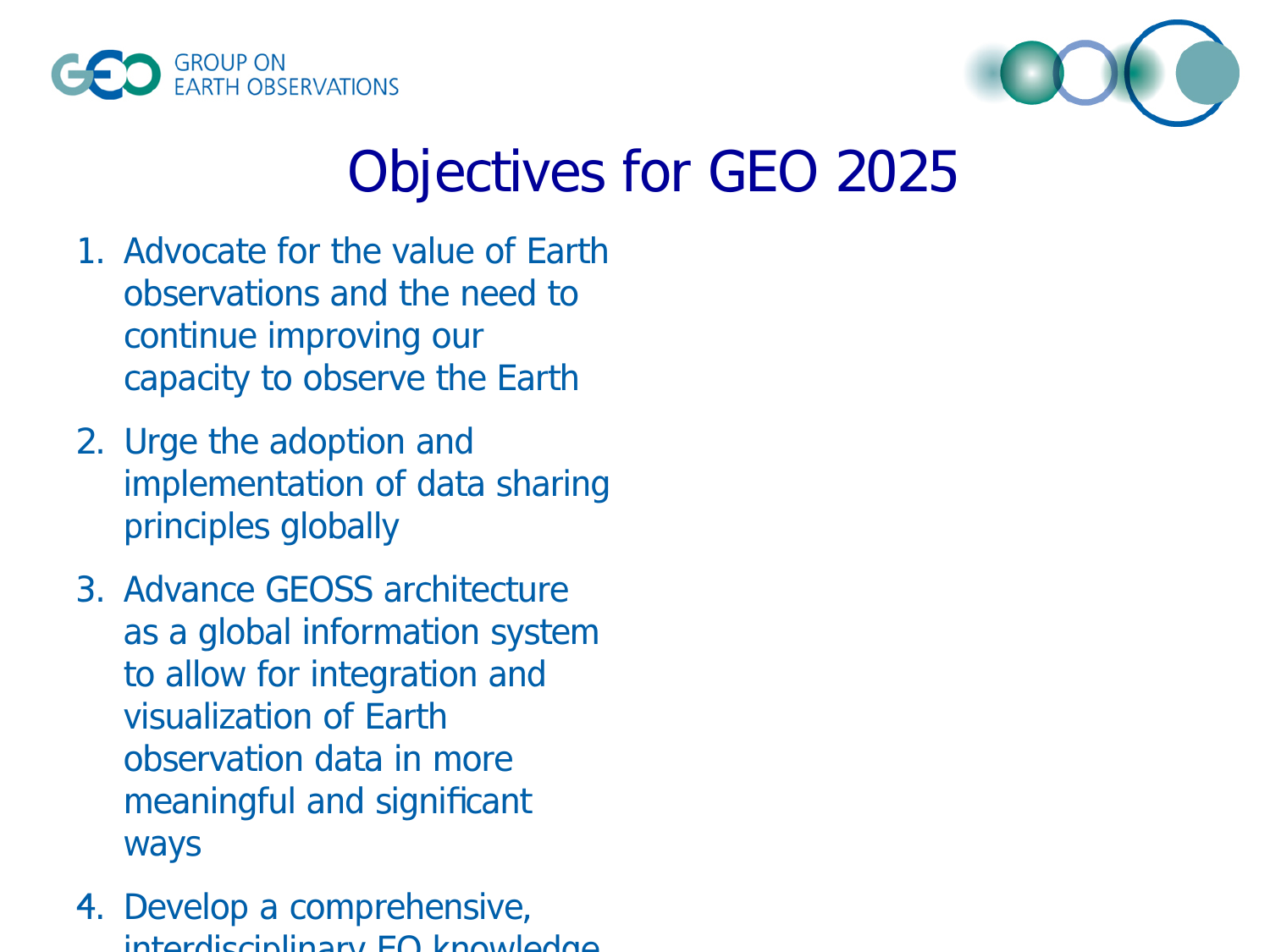

Advocate for the value of Earth observations and the need to continue improving our capacity to observe the Earth
Urge the adoption and implementation of data sharing principles globally
Advance GEOSS architecture as a global information system to allow for integration and visualization of Earth observation data in more meaningful and significant ways
Develop a comprehensive, interdisciplinary EO knowledge base […] to define clearly the observations needed for all disciplines, and facilitate that data providers worldwide acquire these observations and make them accessible and available to all users
Cultivate global initiatives for specific end-use applications to address the multitude of societal challenges
Objectives for GEO 2025